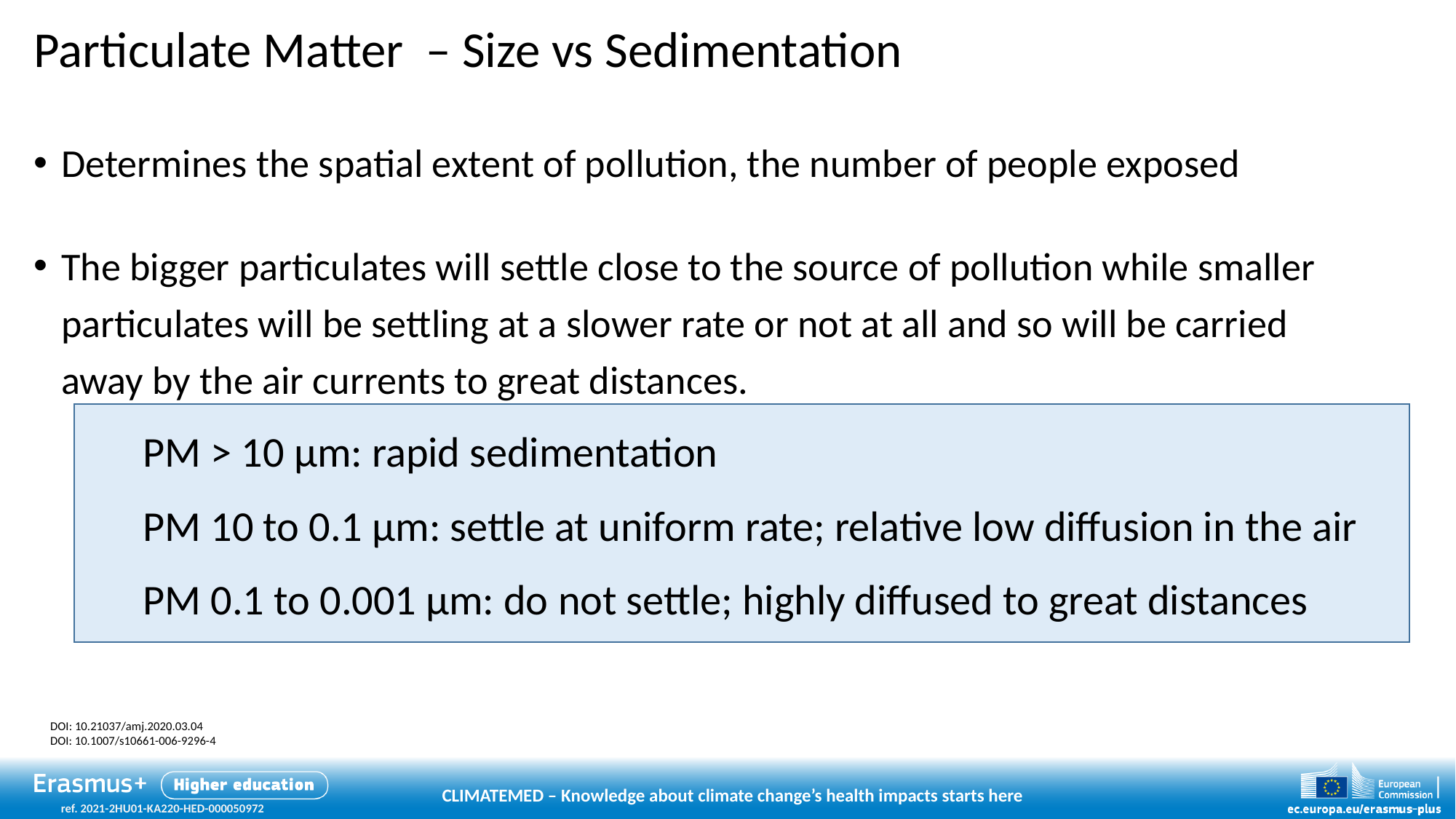

# Particulate Matter  – Size vs Sedimentation
Determines the spatial extent of pollution, the number of people exposed
The bigger particulates will settle close to the source of pollution while smaller particulates will be settling at a slower rate or not at all and so will be carried away by the air currents to great distances.
PM > 10 μm: rapid sedimentation
PM 10 to 0.1 μm: settle at uniform rate; relative low diffusion in the air
PM 0.1 to 0.001 μm: do not settle; highly diffused to great distances

DOI: 10.21037/amj.2020.03.04
DOI: 10.1007/s10661-006-9296-4